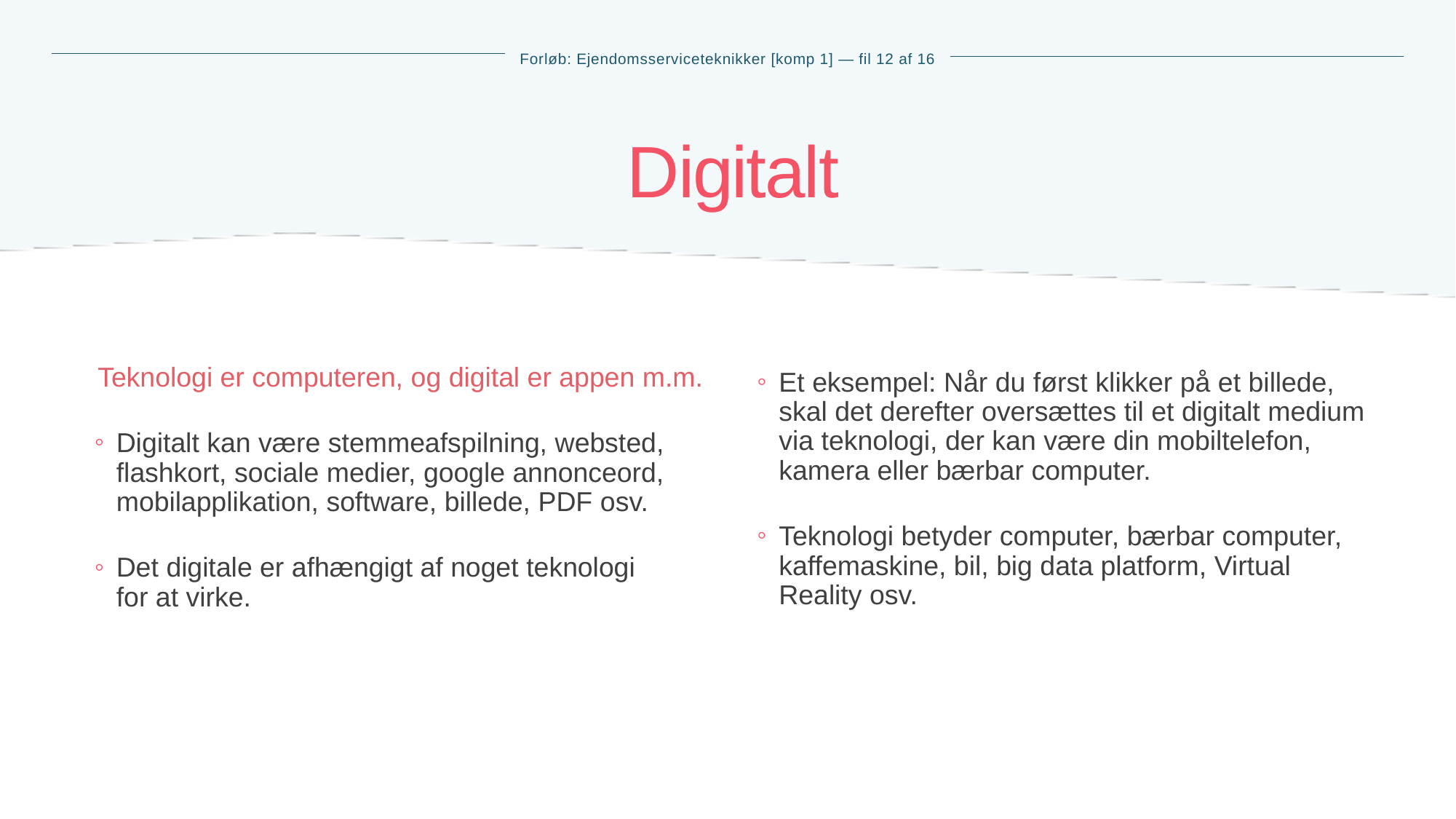

Digitalt
Teknologi er computeren, og digital er appen m.m.
Digitalt kan være stemmeafspilning, websted, flashkort, sociale medier, google annonceord, mobilapplikation, software, billede, PDF osv.
Det digitale er afhængigt af noget teknologi
for at virke.
Et eksempel: Når du først klikker på et billede, skal det derefter oversættes til et digitalt medium via teknologi, der kan være din mobiltelefon, kamera eller bærbar computer.
Teknologi betyder computer, bærbar computer, kaffemaskine, bil, big data platform, Virtual Reality osv.